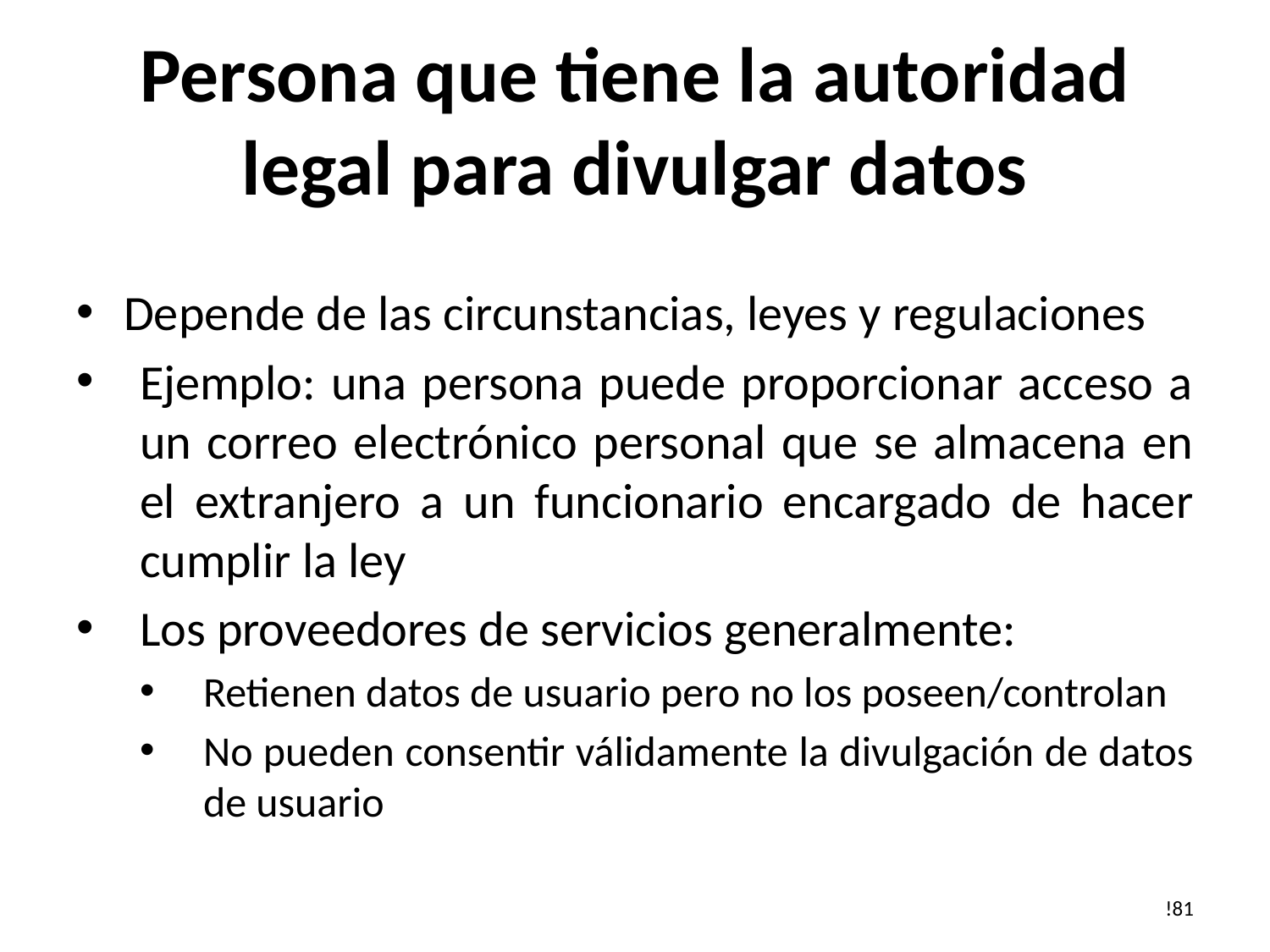

# Persona que tiene la autoridad legal para divulgar datos
Depende de las circunstancias, leyes y regulaciones
Ejemplo: una persona puede proporcionar acceso a un correo electrónico personal que se almacena en el extranjero a un funcionario encargado de hacer cumplir la ley
Los proveedores de servicios generalmente:
Retienen datos de usuario pero no los poseen/controlan
No pueden consentir válidamente la divulgación de datos de usuario
!81